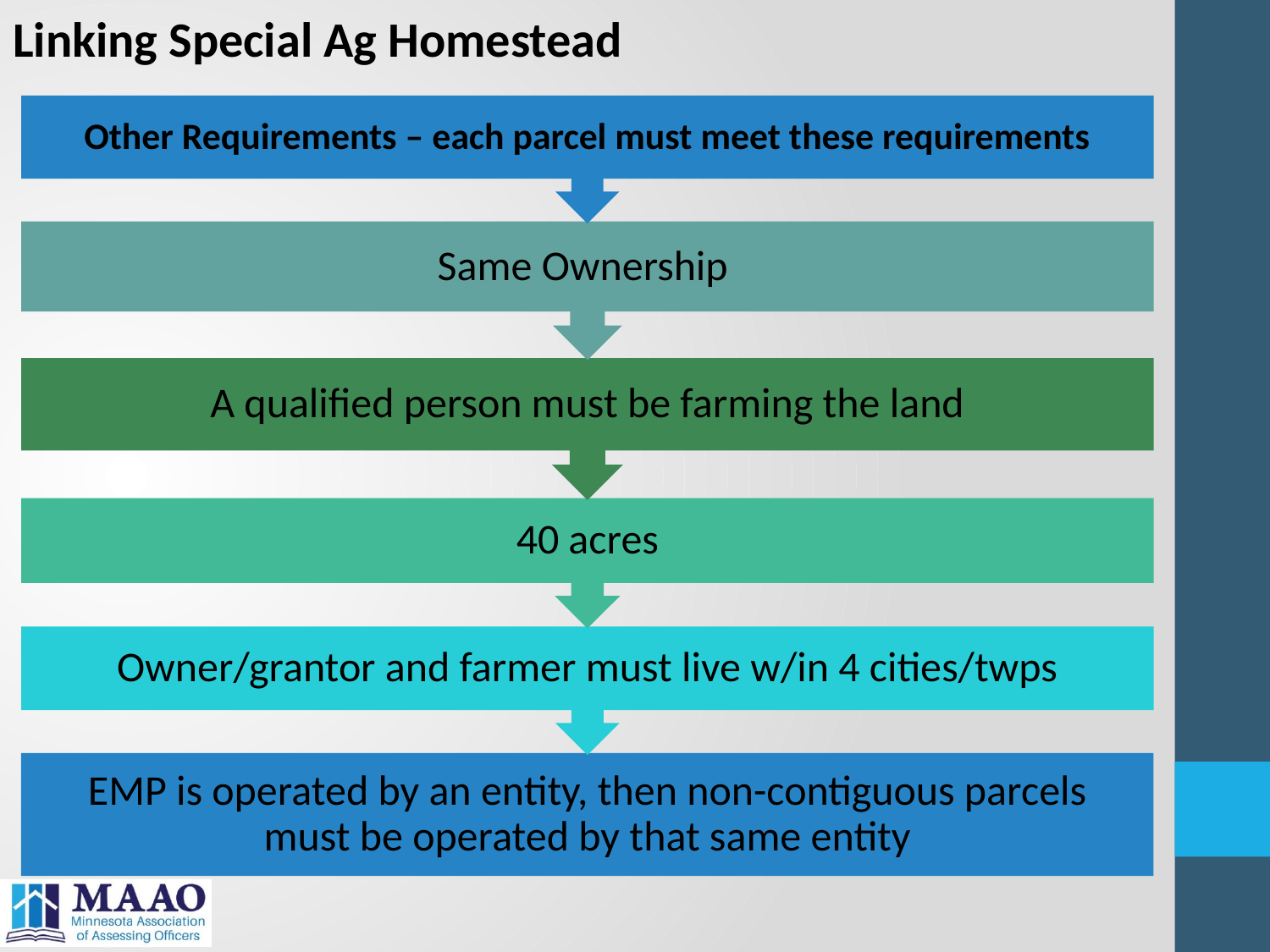

Linking Special Ag Homestead
EMP is operated by an entity, then non-contiguous parcels must be operated by that same entity
Owner/grantor and farmer must live w/in 4 cities/twps
40 acres
A qualified person must be farming the land
Same Ownership
Other Requirements – each parcel must meet these requirements